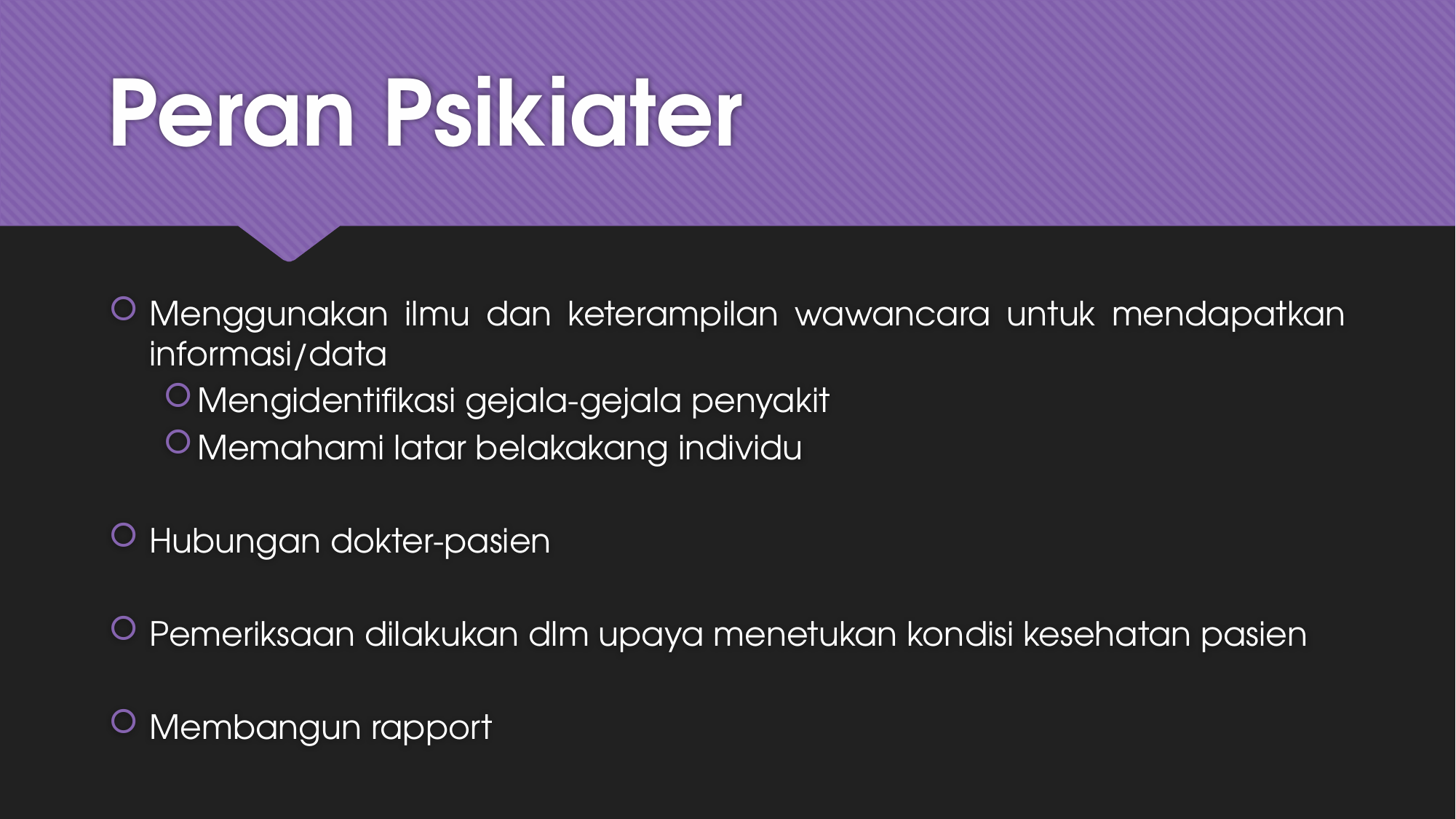

# Peran Psikiater
Menggunakan ilmu dan keterampilan wawancara untuk mendapatkan informasi/data
Mengidentifikasi gejala-gejala penyakit
Memahami latar belakakang individu

Hubungan dokter-pasien

Pemeriksaan dilakukan dlm upaya menetukan kondisi kesehatan pasien

Membangun rapport